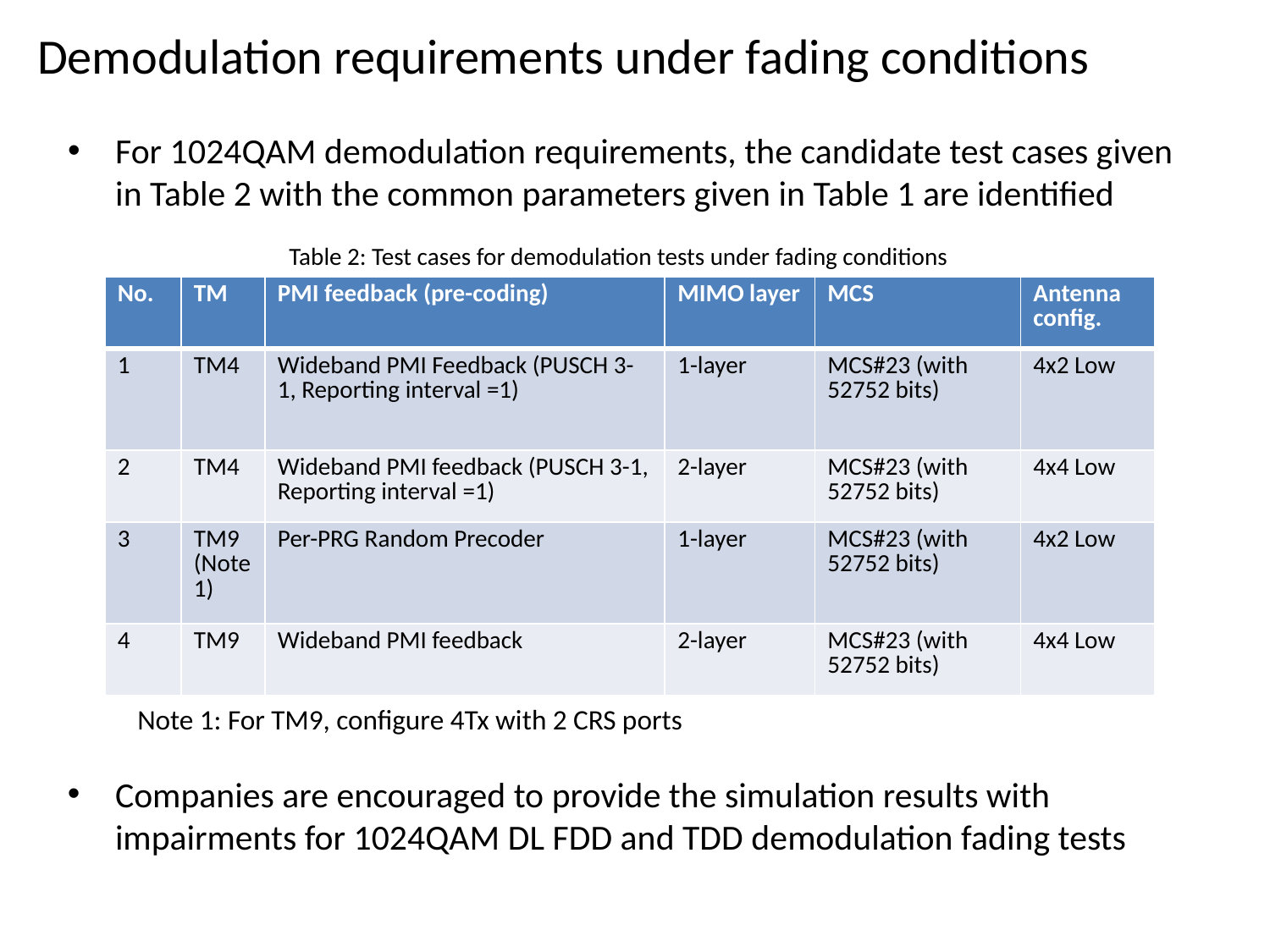

# Demodulation requirements under fading conditions
For 1024QAM demodulation requirements, the candidate test cases given in Table 2 with the common parameters given in Table 1 are identified
Table 2: Test cases for demodulation tests under fading conditions
| No. | TM | PMI feedback (pre-coding) | MIMO layer | MCS | Antenna config. |
| --- | --- | --- | --- | --- | --- |
| 1 | TM4 | Wideband PMI Feedback (PUSCH 3-1, Reporting interval =1) | 1-layer | MCS#23 (with 52752 bits) | 4x2 Low |
| 2 | TM4 | Wideband PMI feedback (PUSCH 3-1, Reporting interval =1) | 2-layer | MCS#23 (with 52752 bits) | 4x4 Low |
| 3 | TM9 (Note 1) | Per-PRG Random Precoder | 1-layer | MCS#23 (with 52752 bits) | 4x2 Low |
| 4 | TM9 | Wideband PMI feedback | 2-layer | MCS#23 (with 52752 bits) | 4x4 Low |
Note 1: For TM9, configure 4Tx with 2 CRS ports
Companies are encouraged to provide the simulation results with impairments for 1024QAM DL FDD and TDD demodulation fading tests